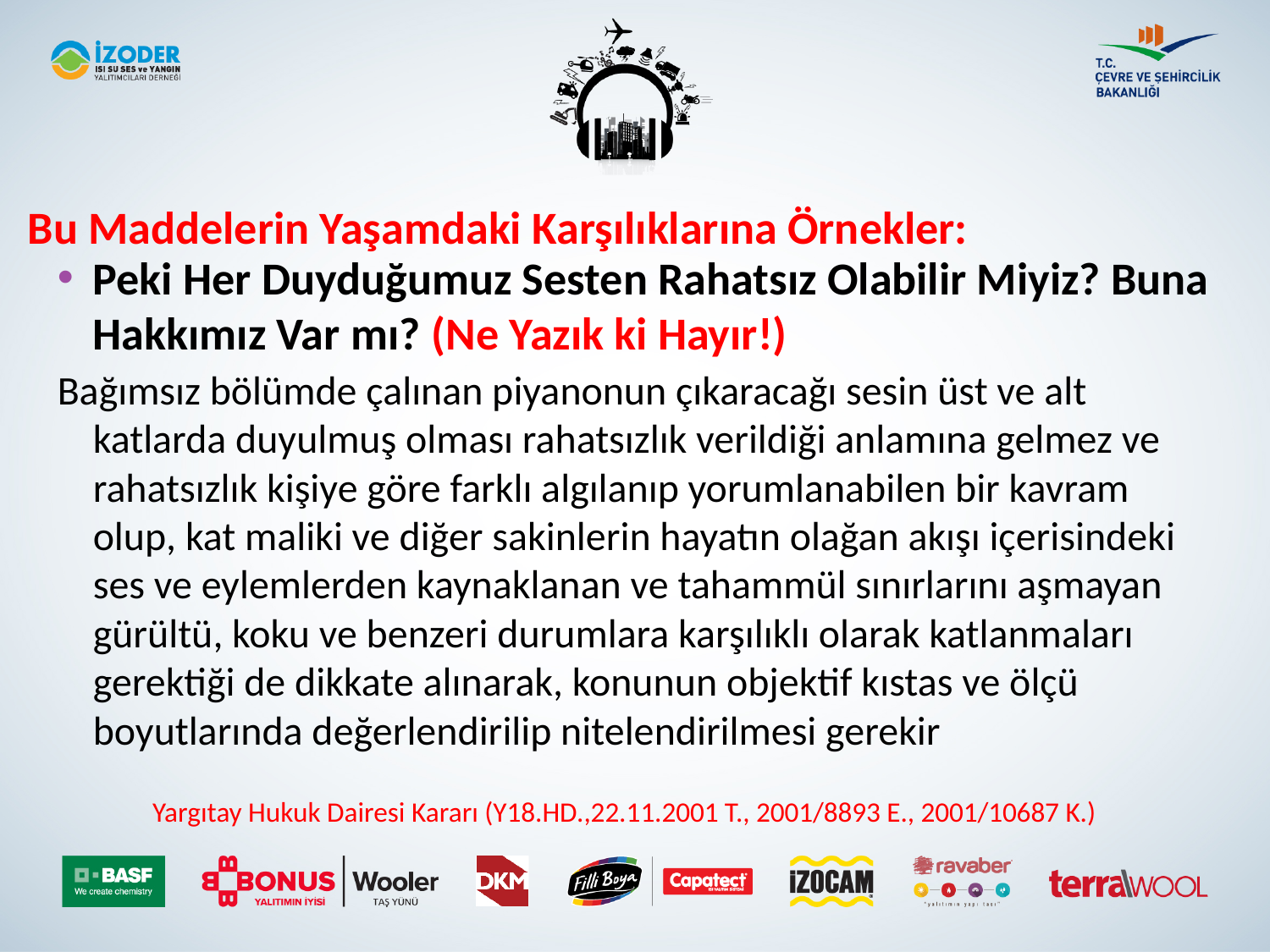

Bu Maddelerin Yaşamdaki Karşılıklarına Örnekler:
Peki Her Duyduğumuz Sesten Rahatsız Olabilir Miyiz? Buna Hakkımız Var mı? (Ne Yazık ki Hayır!)
Bağımsız bölümde çalınan piyanonun çıkaracağı sesin üst ve alt katlarda duyulmuş olması rahatsızlık verildiği anlamına gelmez ve rahatsızlık kişiye göre farklı algılanıp yorumlanabilen bir kavram olup, kat maliki ve diğer sakinlerin hayatın olağan akışı içerisindeki ses ve eylemlerden kaynaklanan ve tahammül sınırlarını aşmayan gürültü, koku ve benzeri durumlara karşılıklı olarak katlanmaları gerektiği de dikkate alınarak, konunun objektif kıstas ve ölçü boyutlarında değerlendirilip nitelendirilmesi gerekir
Yargıtay Hukuk Dairesi Kararı (Y18.HD.,22.11.2001 T., 2001/8893 E., 2001/10687 K.)